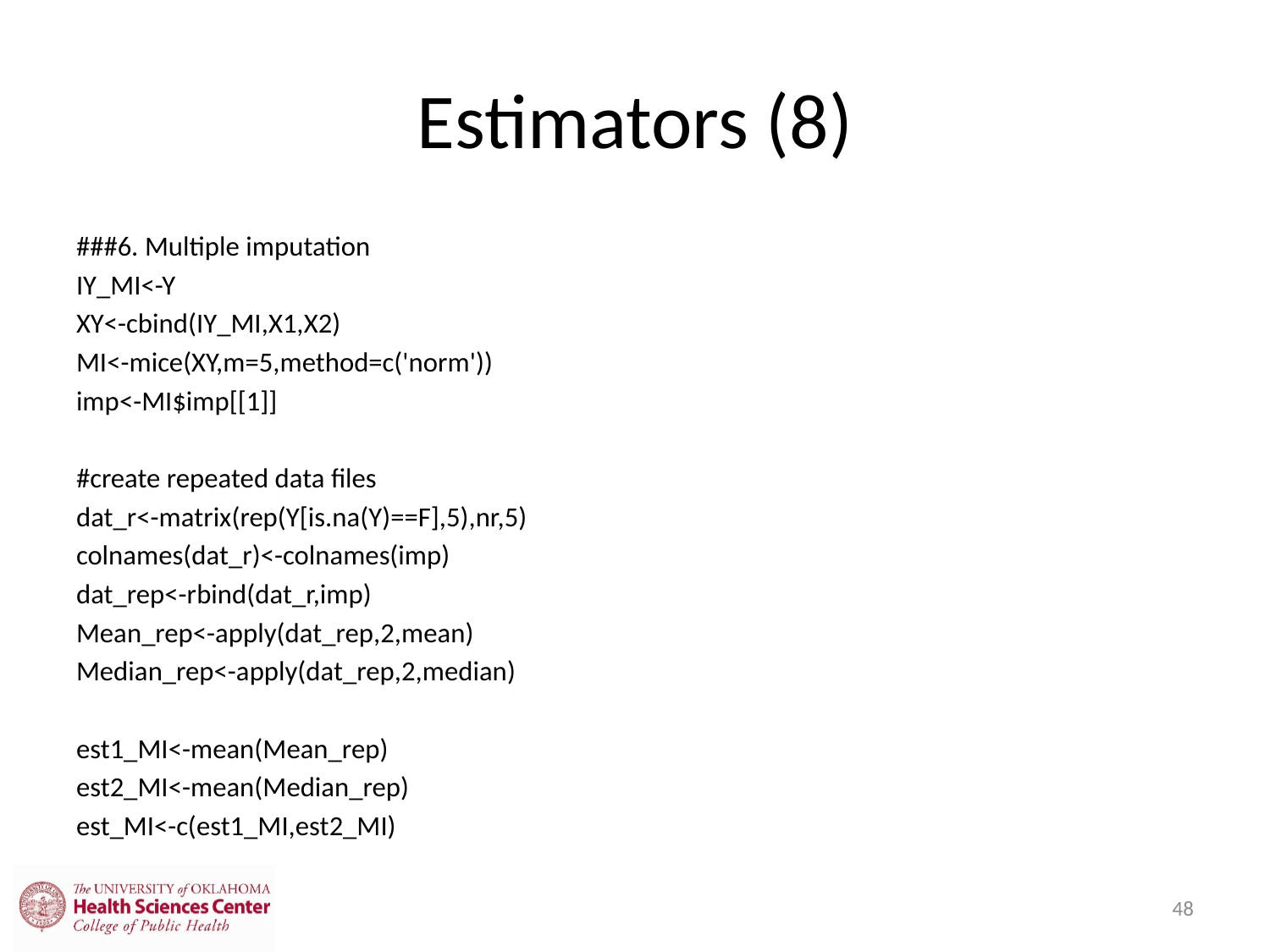

# Estimators (8)
###6. Multiple imputation
IY_MI<-Y
XY<-cbind(IY_MI,X1,X2)
MI<-mice(XY,m=5,method=c('norm'))
imp<-MI$imp[[1]]

#create repeated data files
dat_r<-matrix(rep(Y[is.na(Y)==F],5),nr,5)
colnames(dat_r)<-colnames(imp)
dat_rep<-rbind(dat_r,imp)
Mean_rep<-apply(dat_rep,2,mean)
Median_rep<-apply(dat_rep,2,median)

est1_MI<-mean(Mean_rep)
est2_MI<-mean(Median_rep)
est_MI<-c(est1_MI,est2_MI)

48